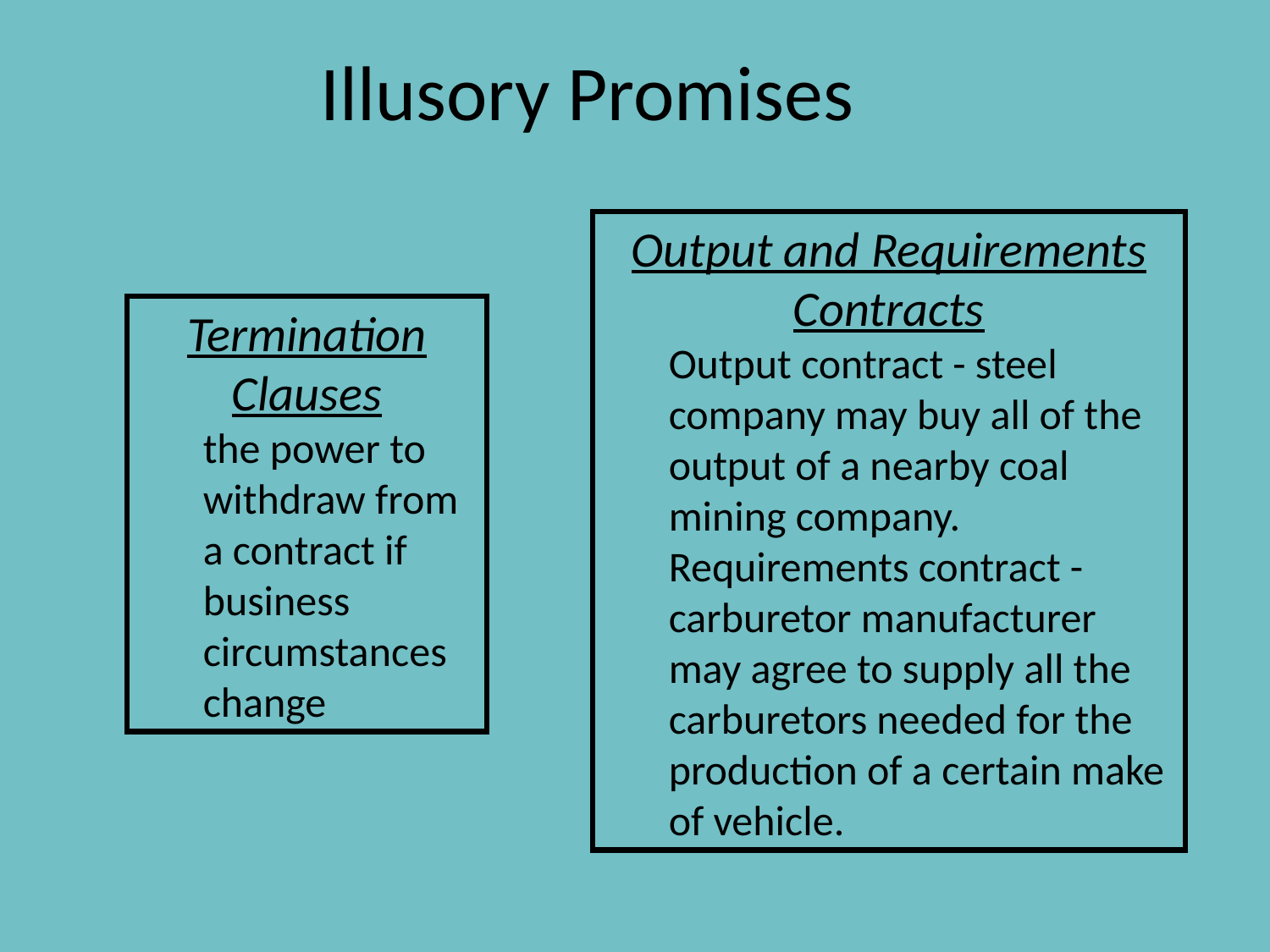

Illusory Promises
Output and Requirements Contracts
Output contract - steel company may buy all of the output of a nearby coal mining company.
Requirements contract -carburetor manufacturer may agree to supply all the carburetors needed for the production of a certain make of vehicle.

Termination Clauses
the power to withdraw from a contract if business circumstances change